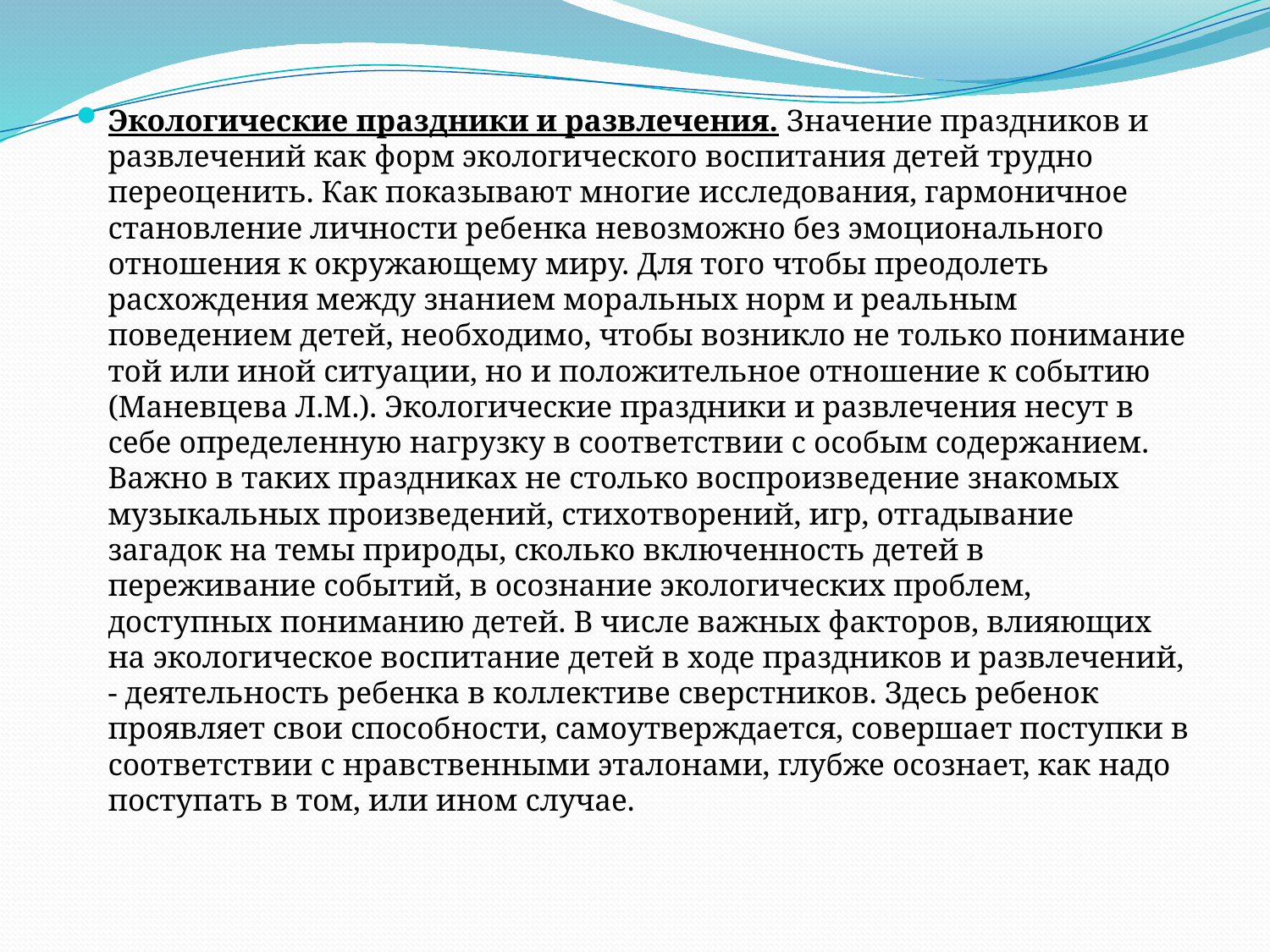

Экологические праздники и развлечения. Значение праздников и развлечений как форм экологического воспитания детей трудно переоценить. Как показывают многие исследования, гармоничное становление личности ребенка невозможно без эмоционального отношения к окружающему миру. Для того чтобы преодолеть расхождения между знанием моральных норм и реальным поведением детей, необходимо, чтобы возникло не только понимание той или иной ситуации, но и положительное отношение к событию (Маневцева Л.М.). Экологические праздники и развлечения несут в себе определенную нагрузку в соответствии с особым содержанием. Важно в таких праздниках не столько воспроизведение знакомых музыкальных произведений, стихотворений, игр, отгадывание загадок на темы природы, сколько включенность детей в переживание событий, в осознание экологических проблем, доступных пониманию детей. В числе важных факторов, влияющих на экологическое воспитание детей в ходе праздников и развлечений, - деятельность ребенка в коллективе сверстников. Здесь ребенок проявляет свои способности, самоутверждается, совершает поступки в соответствии с нравственными эталонами, глубже осознает, как надо поступать в том, или ином случае.

#